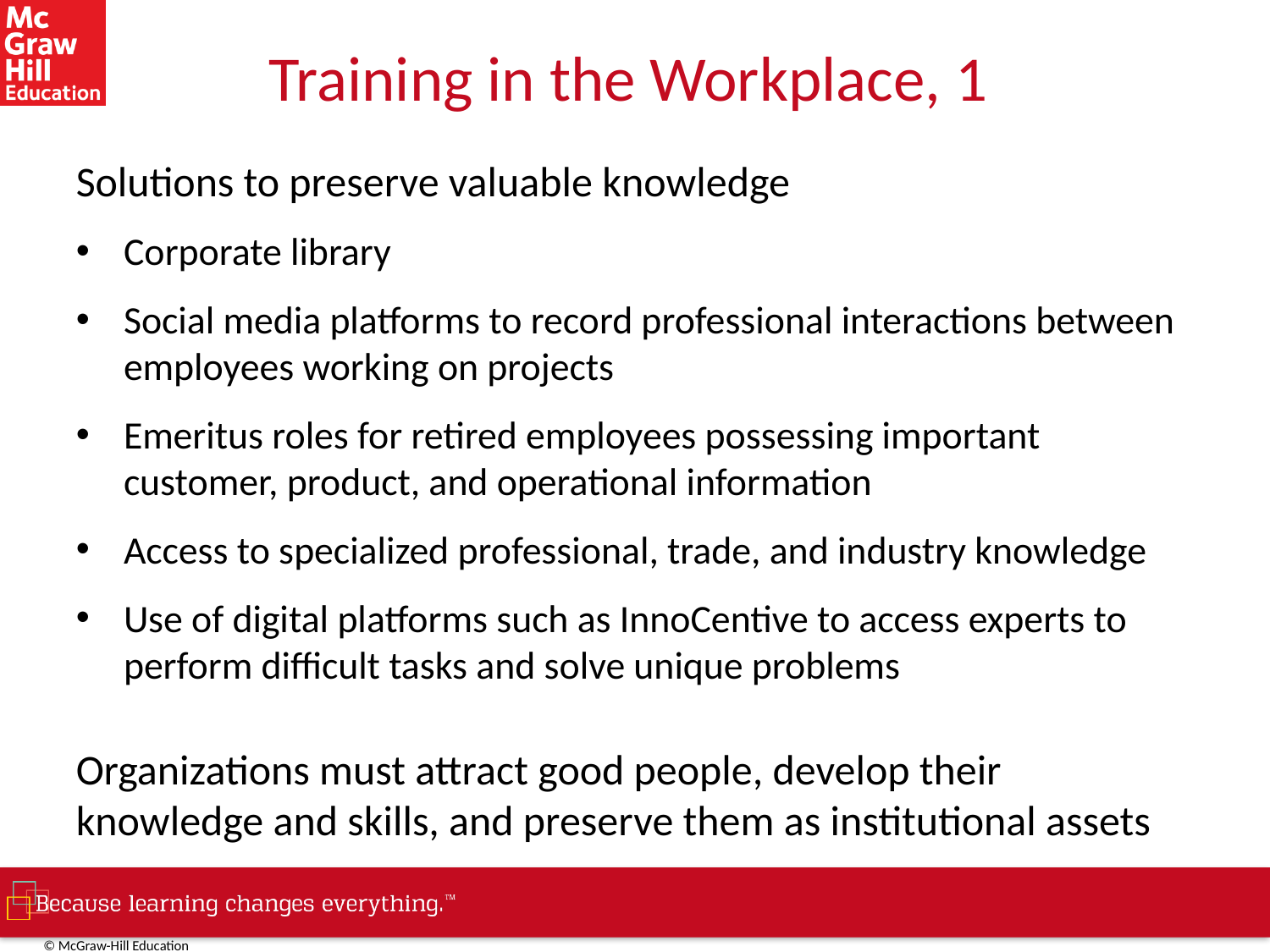

# Training in the Workplace, 1
Solutions to preserve valuable knowledge
Corporate library
Social media platforms to record professional interactions between employees working on projects
Emeritus roles for retired employees possessing important customer, product, and operational information
Access to specialized professional, trade, and industry knowledge
Use of digital platforms such as InnoCentive to access experts to perform difficult tasks and solve unique problems

Organizations must attract good people, develop their knowledge and skills, and preserve them as institutional assets